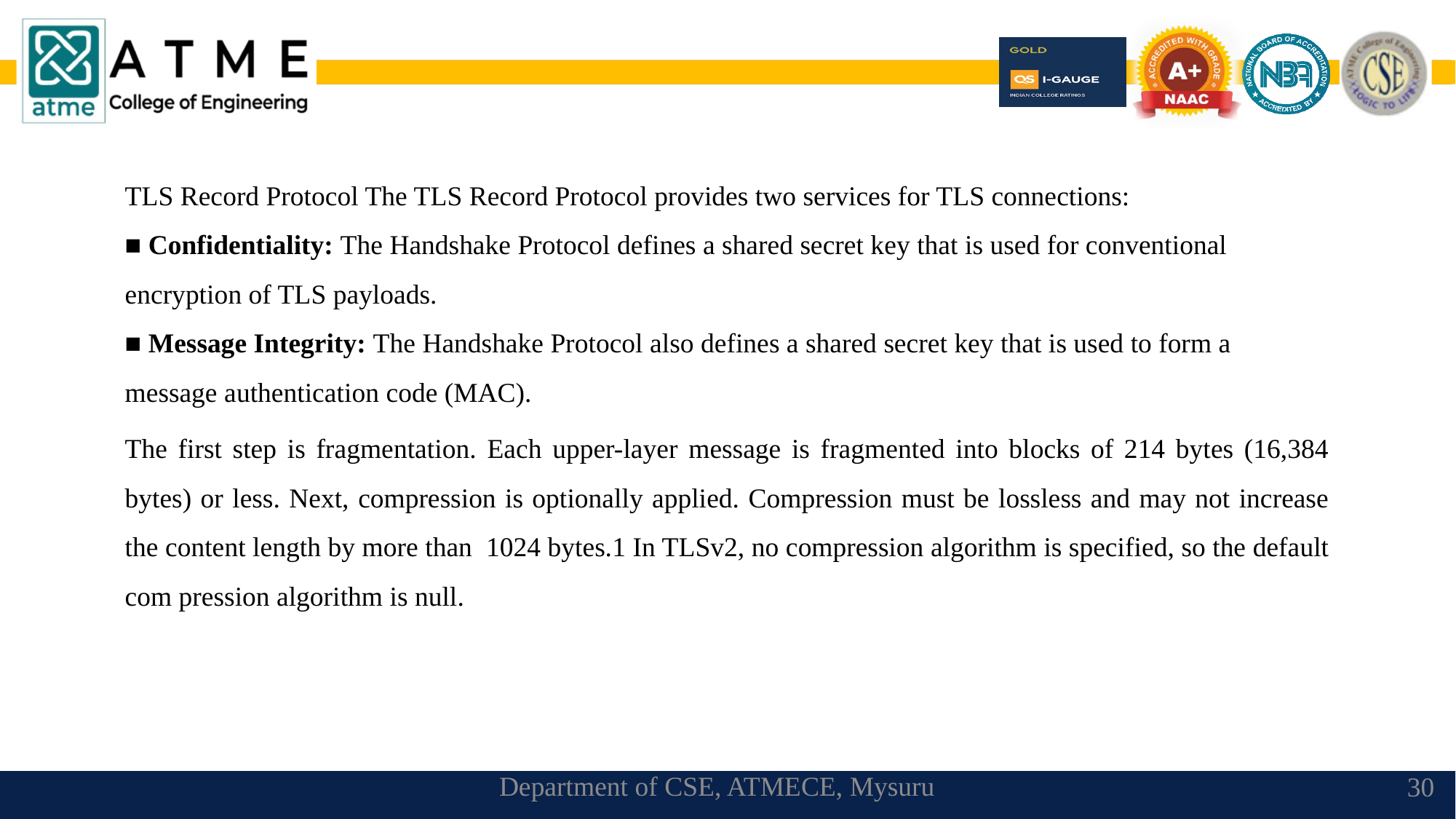

TLS Record Protocol The TLS Record Protocol provides two services for TLS connections:
■ Confidentiality: The Handshake Protocol defines a shared secret key that is used for conventional encryption of TLS payloads.
■ Message Integrity: The Handshake Protocol also defines a shared secret key that is used to form a message authentication code (MAC).
The first step is fragmentation. Each upper-layer message is fragmented into blocks of 214 bytes (16,384 bytes) or less. Next, compression is optionally applied. Compression must be lossless and may not increase the content length by more than  1024 bytes.1 In TLSv2, no compression algorithm is specified, so the default com pression algorithm is null.
Department of CSE, ATMECE, Mysuru
30